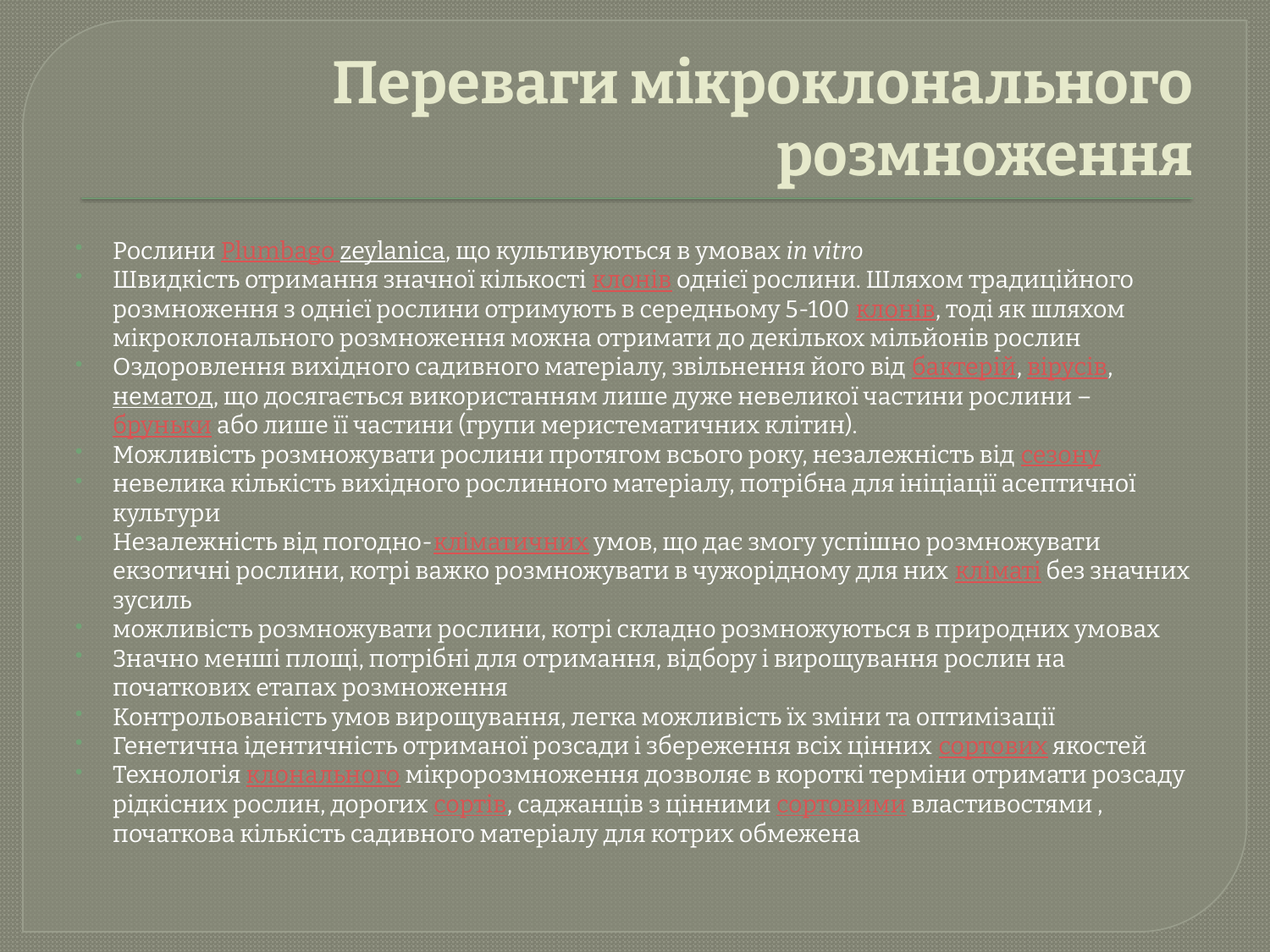

# Переваги мікроклонального розмноження
Рослини Plumbago zeylanica, що культивуються в умовах in vitro
Швидкість отримання значної кількості клонів однієї рослини. Шляхом традиційного розмноження з однієї рослини отримують в середньому 5-100 клонів, тоді як шляхом мікроклонального розмноження можна отримати до декількох мільйонів рослин
Оздоровлення вихідного садивного матеріалу, звільнення його від бактерій, вірусів, нематод, що досягається використанням лише дуже невеликої частини рослини – бруньки або лише її частини (групи меристематичних клітин).
Можливість розмножувати рослини протягом всього року, незалежність від сезону
невелика кількість вихідного рослинного матеріалу, потрібна для ініціації асептичної культури
Незалежність від погодно-кліматичних умов, що дає змогу успішно розмножувати екзотичні рослини, котрі важко розмножувати в чужорідному для них кліматі без значних зусиль
можливість розмножувати рослини, котрі складно розмножуються в природних умовах
Значно менші площі, потрібні для отримання, відбору і вирощування рослин на початкових етапах розмноження
Контрольованість умов вирощування, легка можливість їх зміни та оптимізації
Генетична ідентичність отриманої розсади і збереження всіх цінних сортових якостей
Технологія клонального мікророзмноження дозволяє в короткі терміни отримати розсаду рідкісних рослин, дорогих сортів, саджанців з цінними сортовими властивостями , початкова кількість садивного матеріалу для котрих обмежена